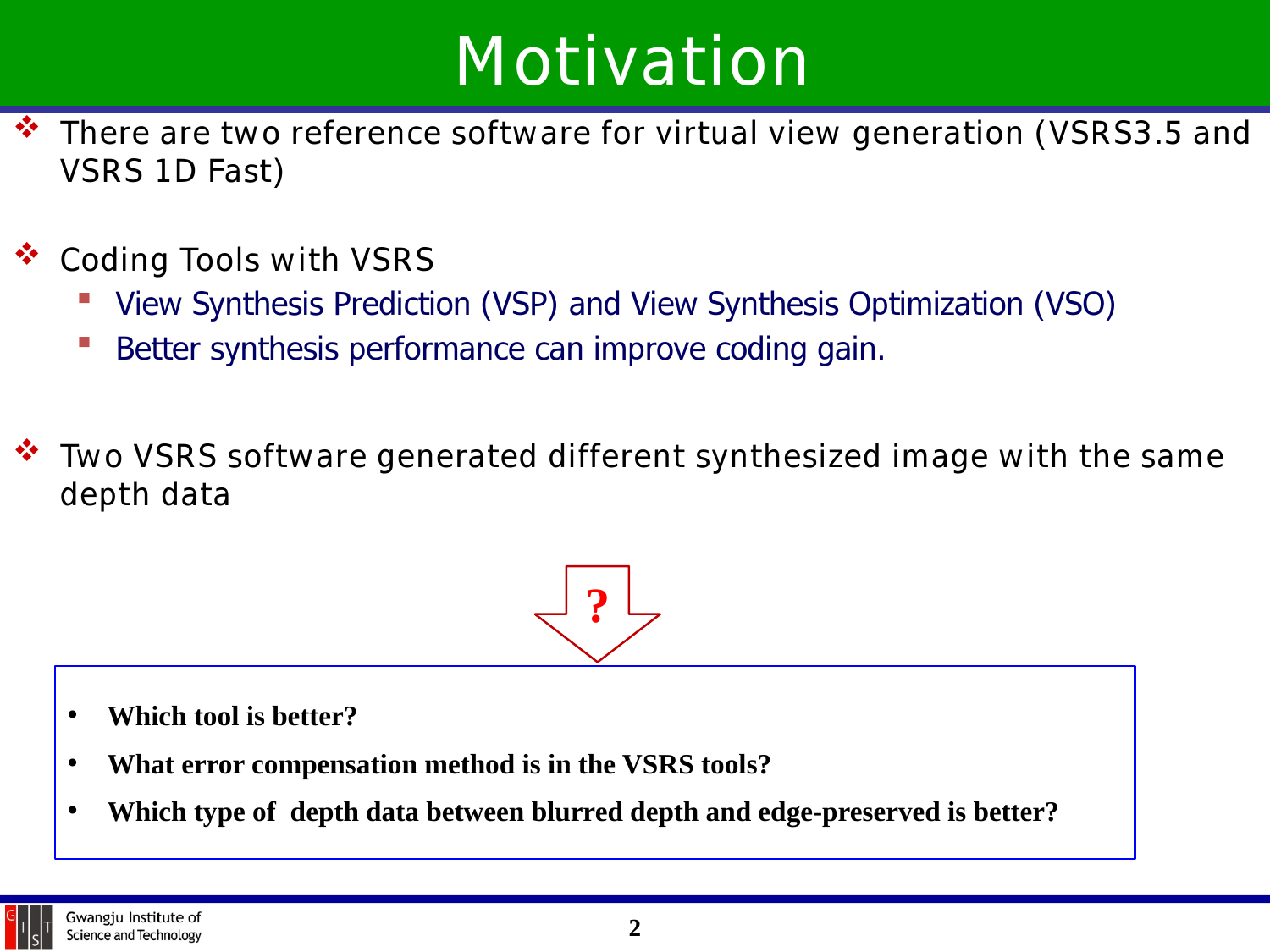

# Motivation
There are two reference software for virtual view generation (VSRS3.5 and VSRS 1D Fast)

Coding Tools with VSRS
View Synthesis Prediction (VSP) and View Synthesis Optimization (VSO)
Better synthesis performance can improve coding gain.

Two VSRS software generated different synthesized image with the same depth data
?
Which tool is better?
What error compensation method is in the VSRS tools?
Which type of  depth data between blurred depth and edge-preserved is better?
2